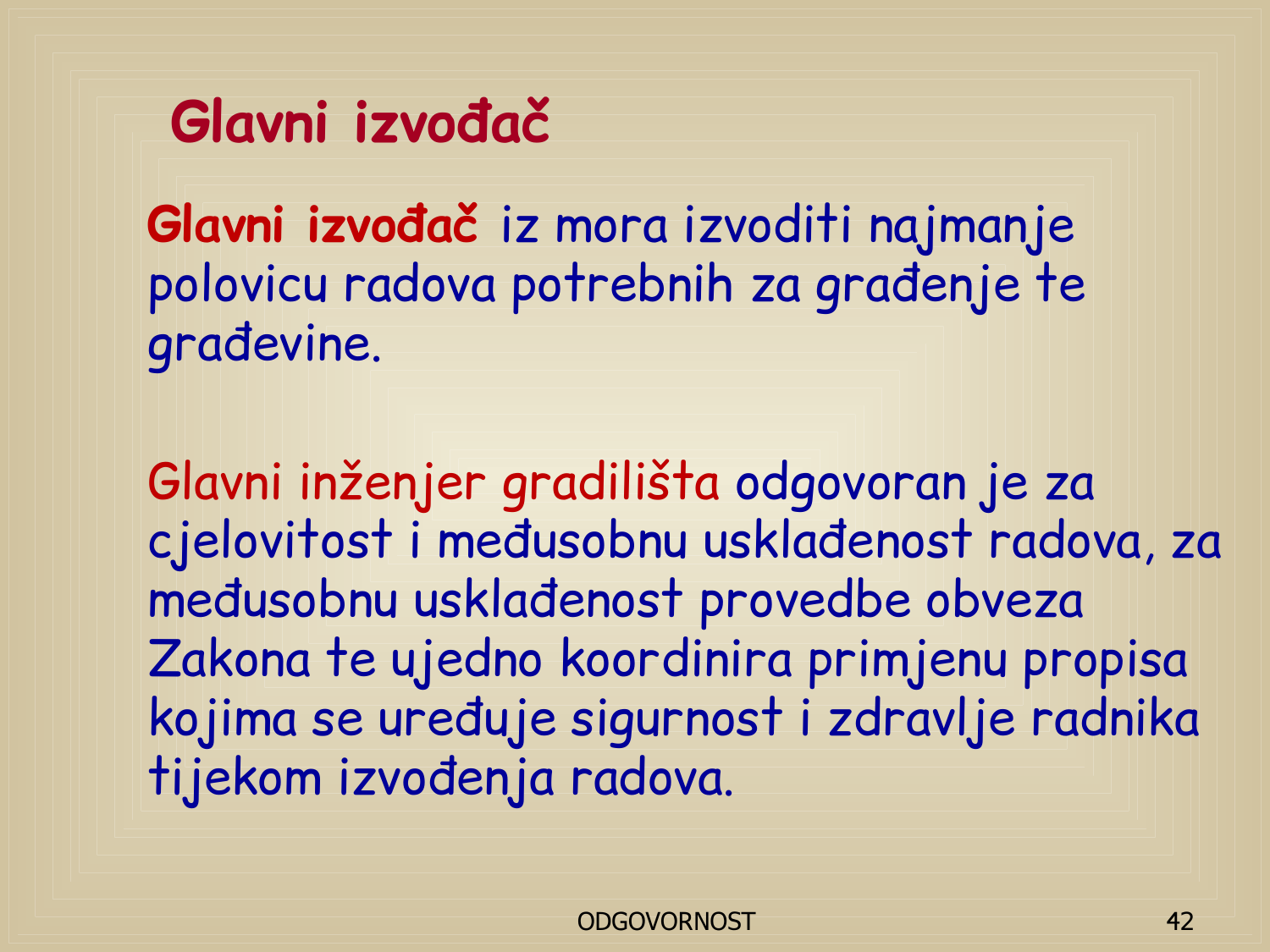

# Glavni izvođač
Glavni izvođač iz mora izvoditi najmanje polovicu radova potrebnih za građenje te građevine.

Glavni inženjer gradilišta odgovoran je za cjelovitost i međusobnu usklađenost radova, za međusobnu usklađenost provedbe obveza Zakona te ujedno koordinira primjenu propisa kojima se uređuje sigurnost i zdravlje radnika tijekom izvođenja radova.

ODGOVORNOST
42